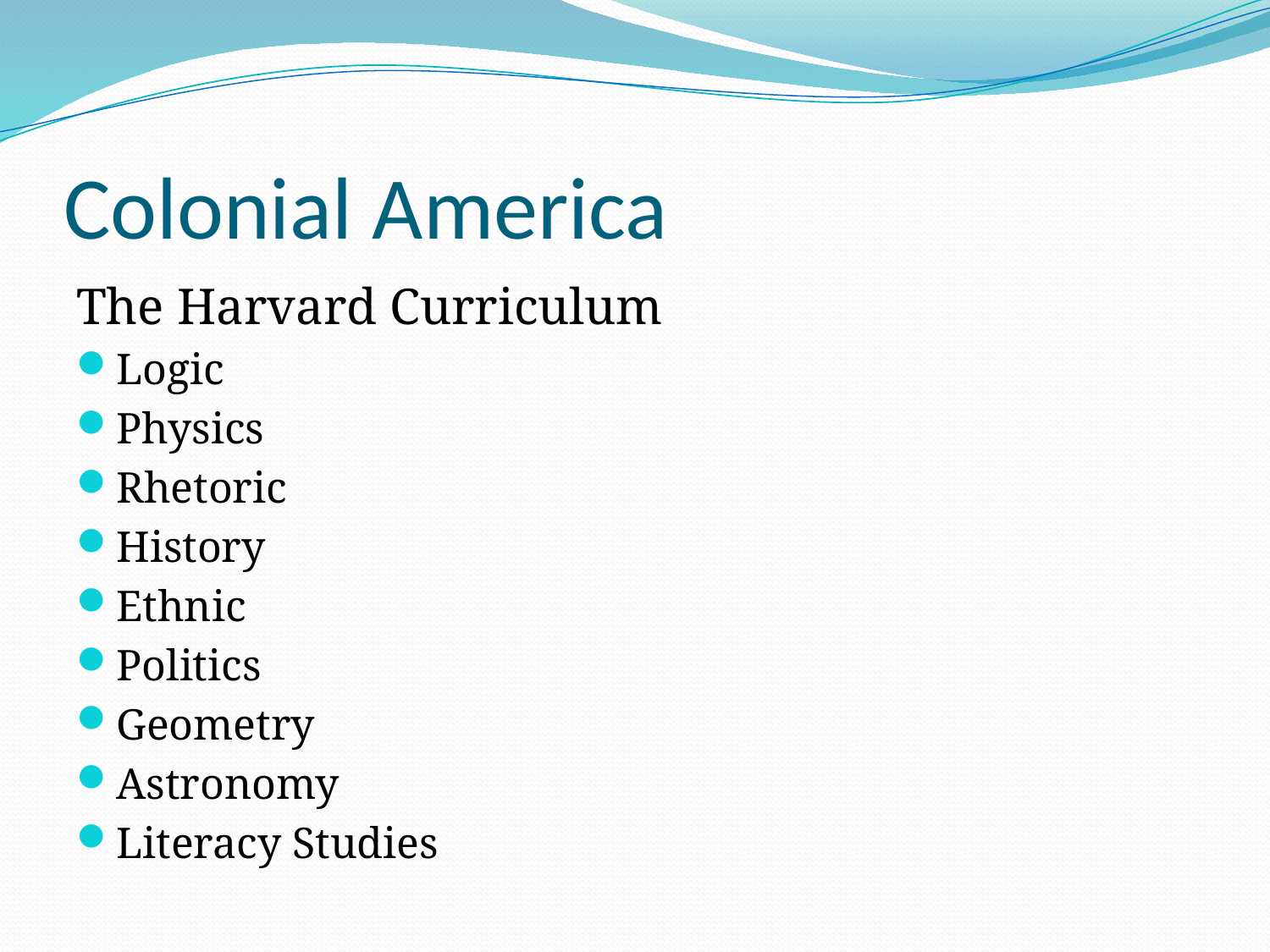

# Colonial America
The Harvard Curriculum
Logic
Physics
Rhetoric
History
Ethnic
Politics
Geometry
Astronomy
Literacy Studies